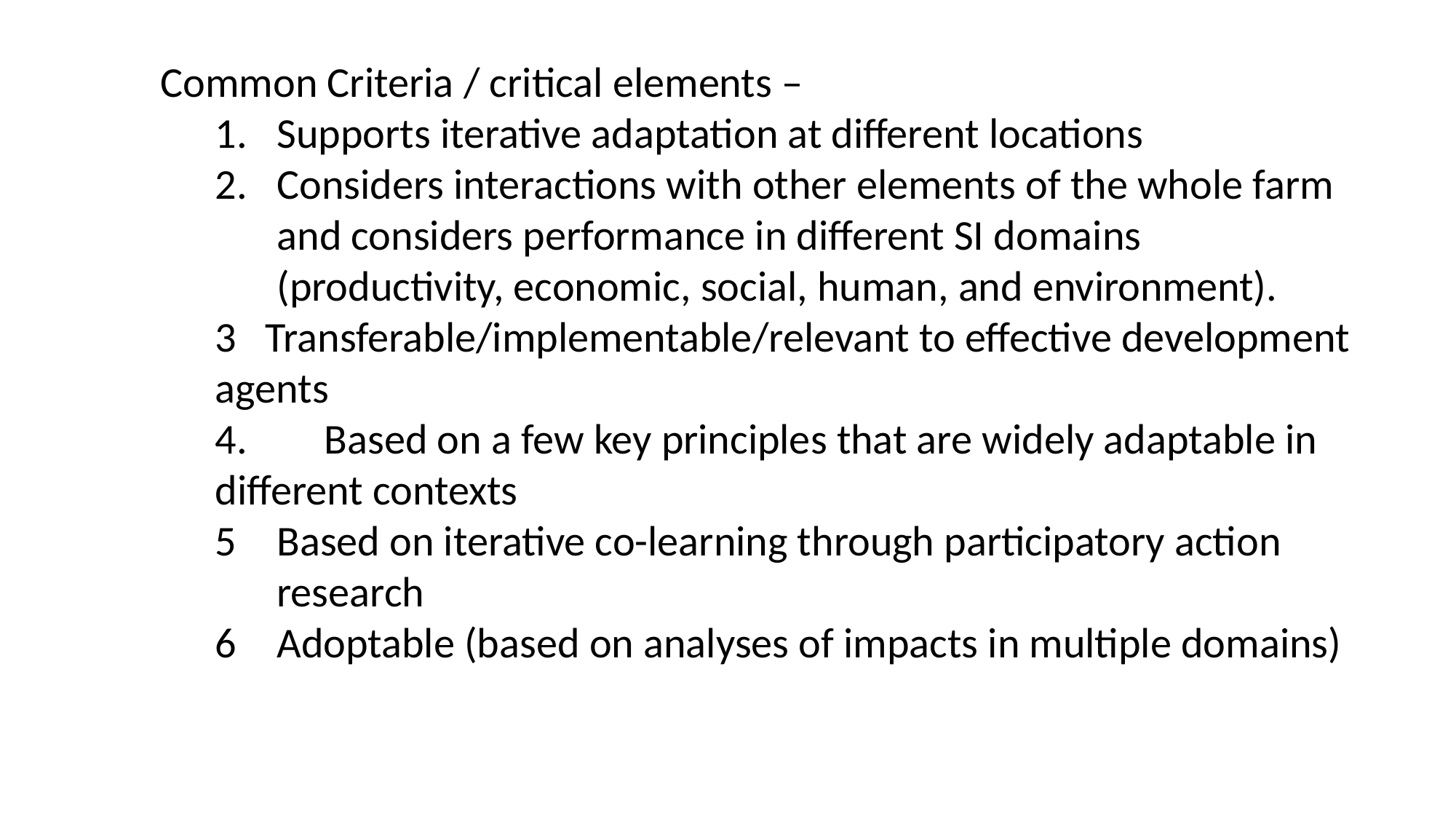

Common Criteria / critical elements –
Supports iterative adaptation at different locations
Considers interactions with other elements of the whole farm and considers performance in different SI domains (productivity, economic, social, human, and environment).
3   Transferable/implementable/relevant to effective development agents
4. 	Based on a few key principles that are widely adaptable in different contexts
Based on iterative co-learning through participatory action research
Adoptable (based on analyses of impacts in multiple domains)